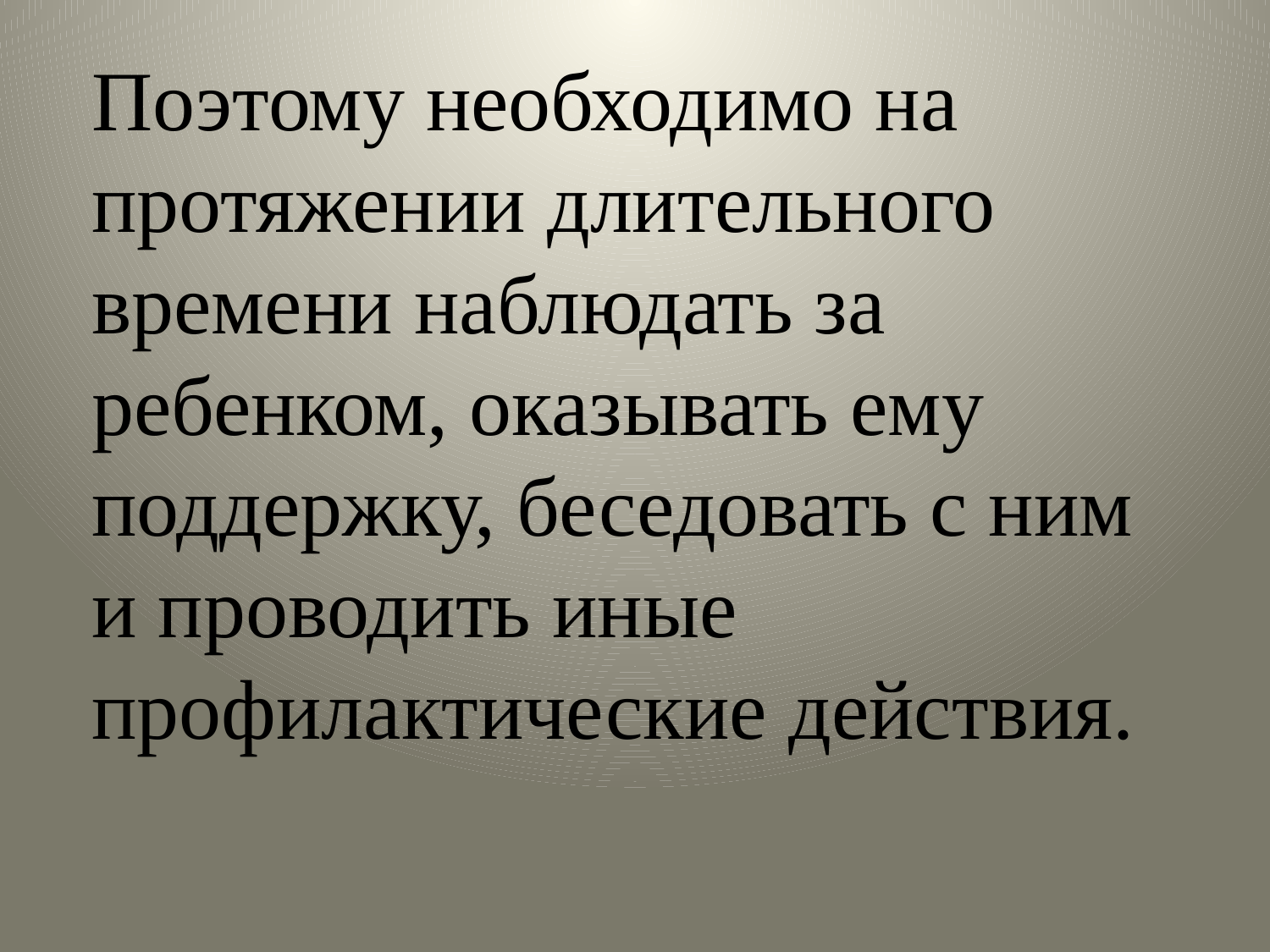

#
Поэтому необходимо на протяжении длительного времени наблюдать за ребенком, оказывать ему поддержку, беседовать с ним  и проводить иные профилактические действия.